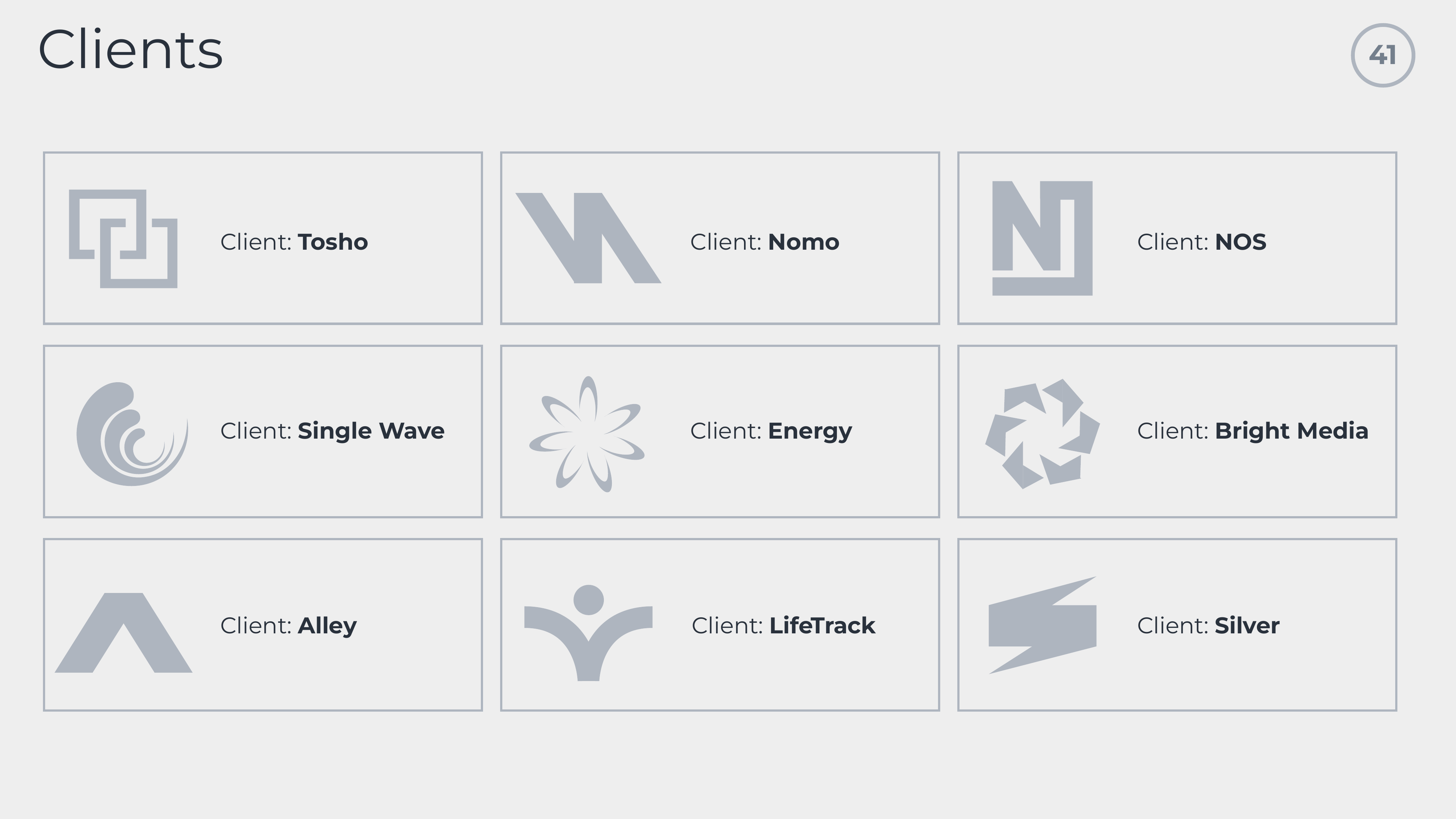

Clients
41

Client: Nomo
Client: NOS
Client: Tosho

Client: Energy
Client: Single Wave
Client: Bright Media

Client: LifeTrack
Client: Alley
Client: Silver